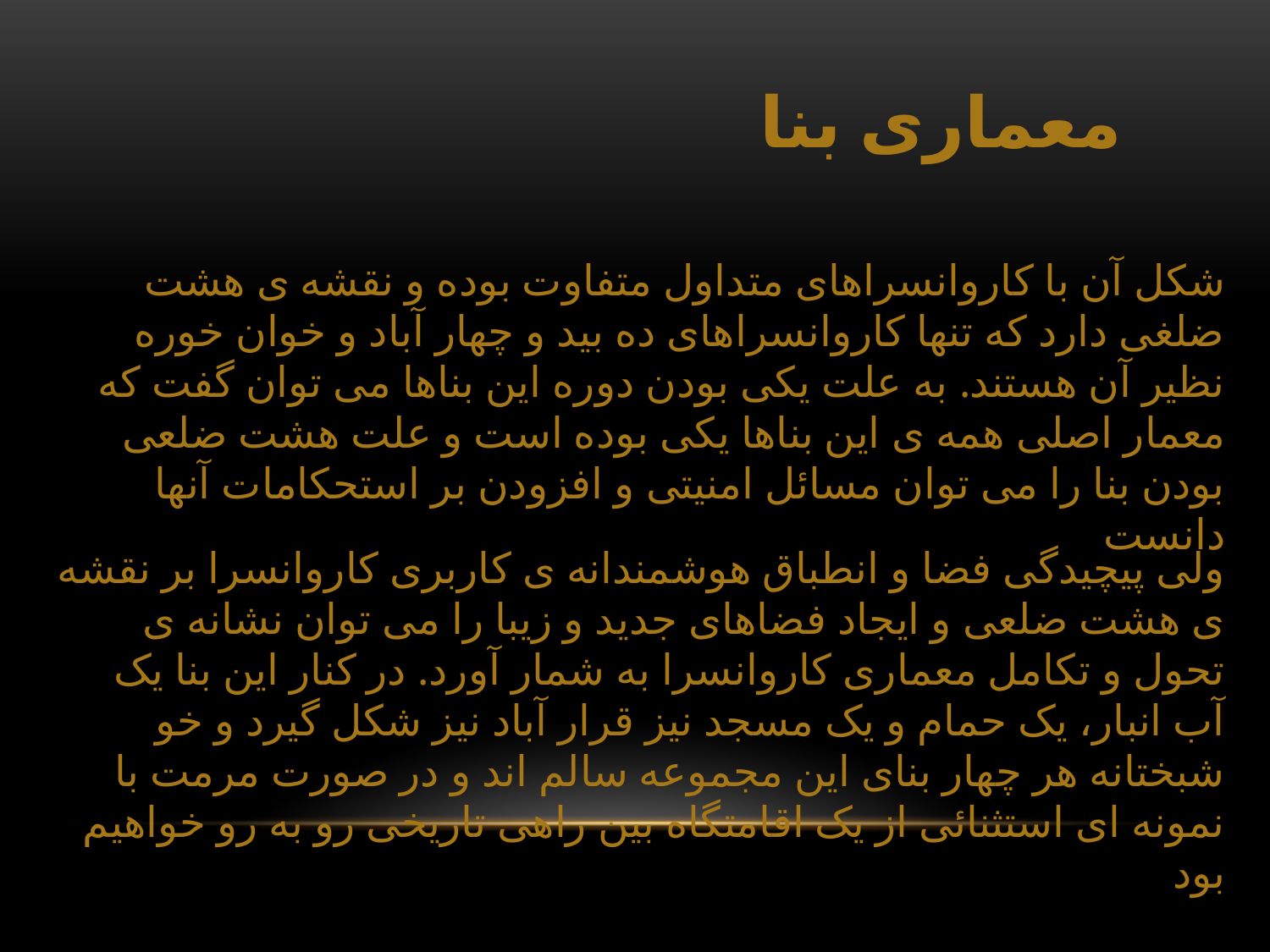

معماری بنا
شکل آن با کاروانسراهای متداول متفاوت بوده و نقشه ی هشت ضلغی دارد که تنها کاروانسراهای ده بید و چهار آباد و خوان خوره نظیر آن هستند. به علت یکی بودن دوره این بناها می توان گفت که معمار اصلی همه ی این بناها یکی بوده است و علت هشت ضلعی بودن بنا را می توان مسائل امنیتی و افزودن بر استحکامات آنها دانست
ولی پیچیدگی فضا و انطباق هوشمندانه ی کاربری کاروانسرا بر نقشه ی هشت ضلعی و ایجاد فضاهای جدید و زیبا را می توان نشانه ی تحول و تکامل معماری کاروانسرا به شمار آورد. در کنار این بنا یک آب انبار، یک حمام و یک مسجد نیز قرار آباد نیز شکل گیرد و خو شبختانه هر چهار بنای این مجموعه سالم اند و در صورت مرمت با نمونه ای استثنائی از یک اقامتگاه بین راهی تاریخی رو به رو خواهیم بود